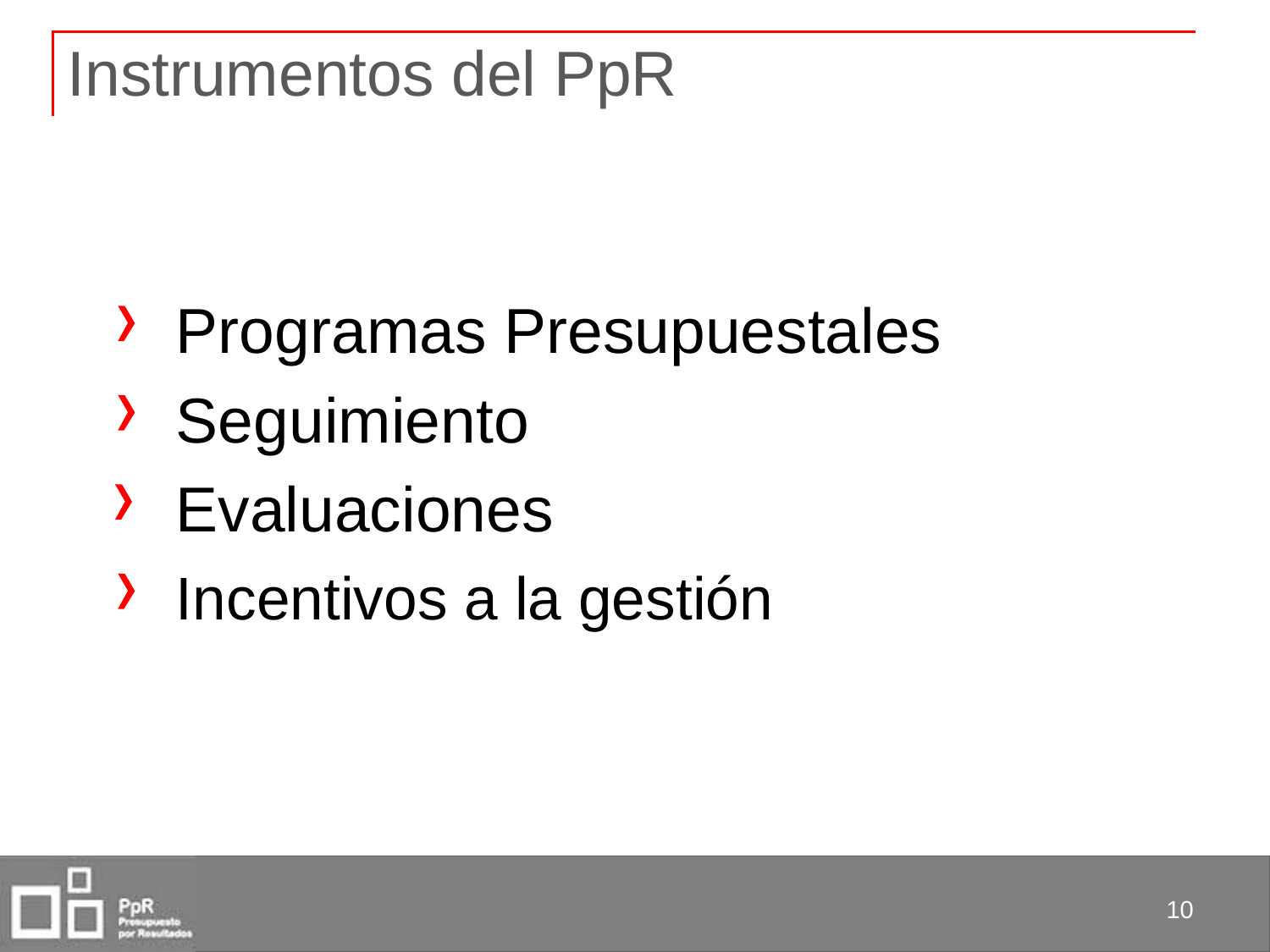

Instrumentos del PpR
Programas Presupuestales

Seguimiento

Evaluaciones

Incentivos a la gestión

10